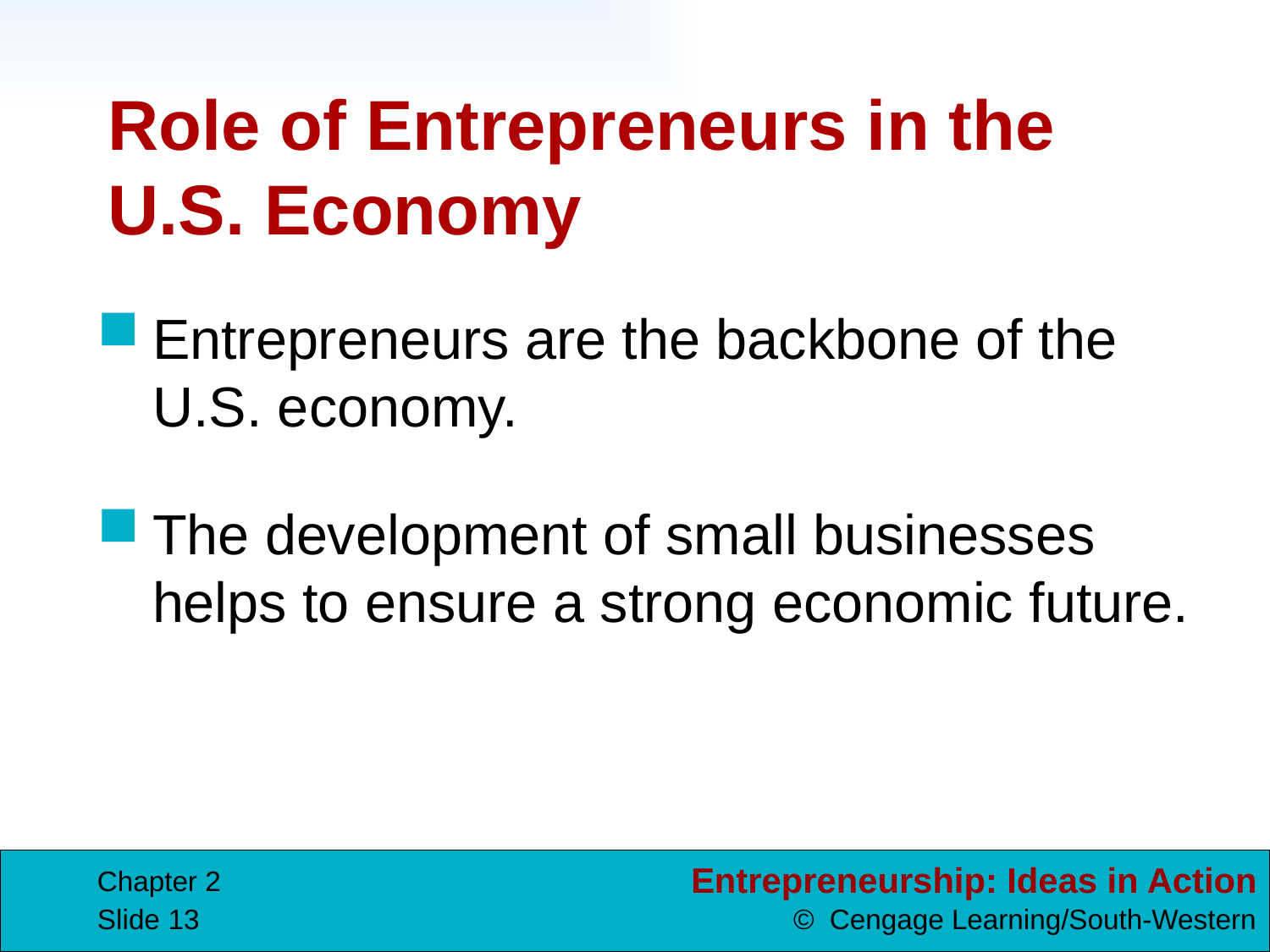

# Role of Entrepreneurs in the U.S. Economy
Entrepreneurs are the backbone of the U.S. economy.

The development of small businesses helps to ensure a strong economic future.
Chapter 2
Slide 13